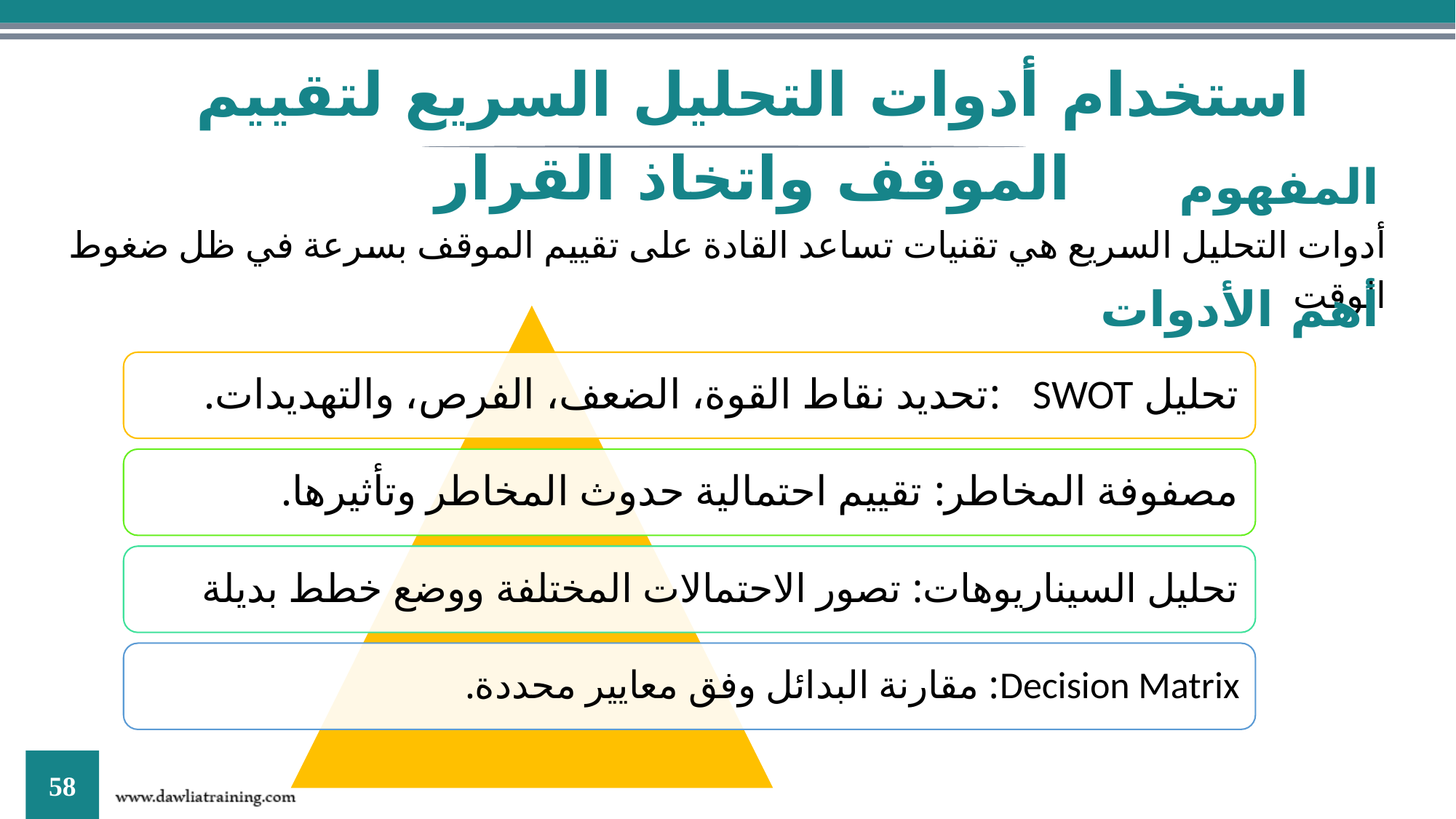

استخدام أدوات التحليل السريع لتقييم الموقف واتخاذ القرار
المفهوم
أدوات التحليل السريع هي تقنيات تساعد القادة على تقييم الموقف بسرعة في ظل ضغوط الوقت
أهم الأدوات
تحليل SWOT   :تحديد نقاط القوة، الضعف، الفرص، والتهديدات.
مصفوفة المخاطر: تقييم احتمالية حدوث المخاطر وتأثيرها.
تحليل السيناريوهات: تصور الاحتمالات المختلفة ووضع خطط بديلة
Decision Matrix: مقارنة البدائل وفق معايير محددة.